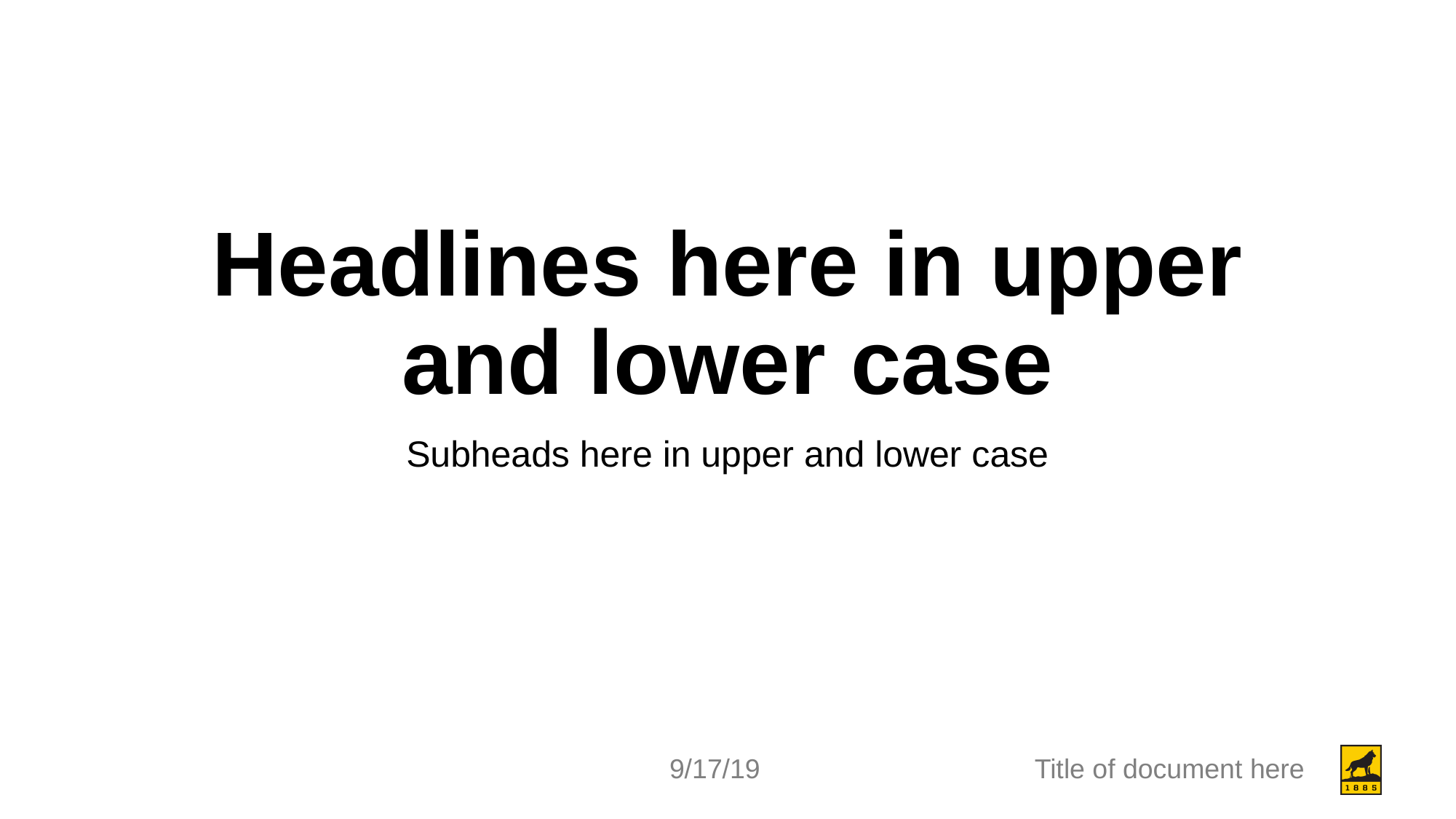

# Headlines here in upper and lower case
Subheads here in upper and lower case
9/17/19
Title of document here